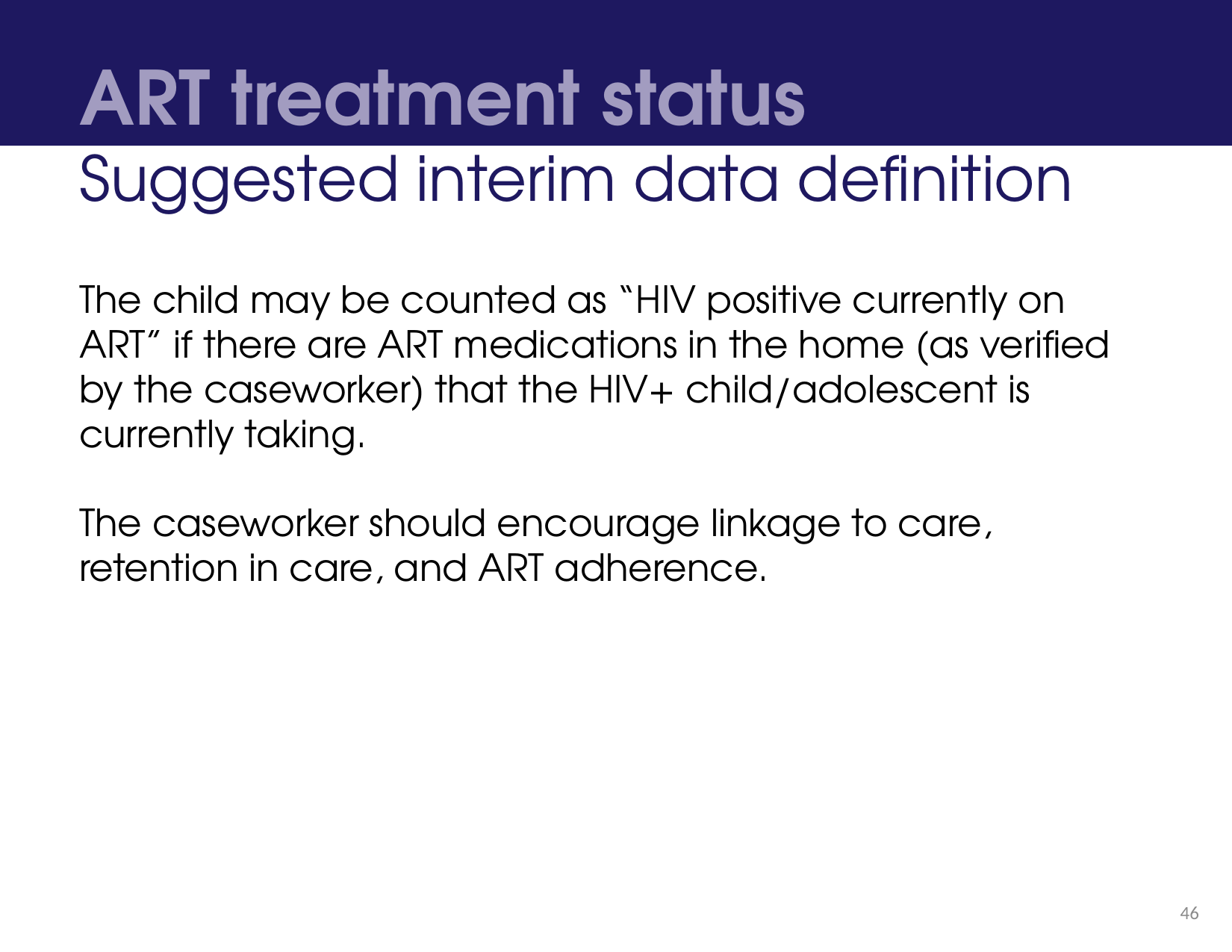

# ART treatment status
Suggested interim data definition
The child may be counted as “HIV positive currently on ART” if there are ART medications in the home (as verified by the caseworker) that the HIV+ child/adolescent is currently taking.
The caseworker should encourage linkage to care, retention in care, and ART adherence.

46